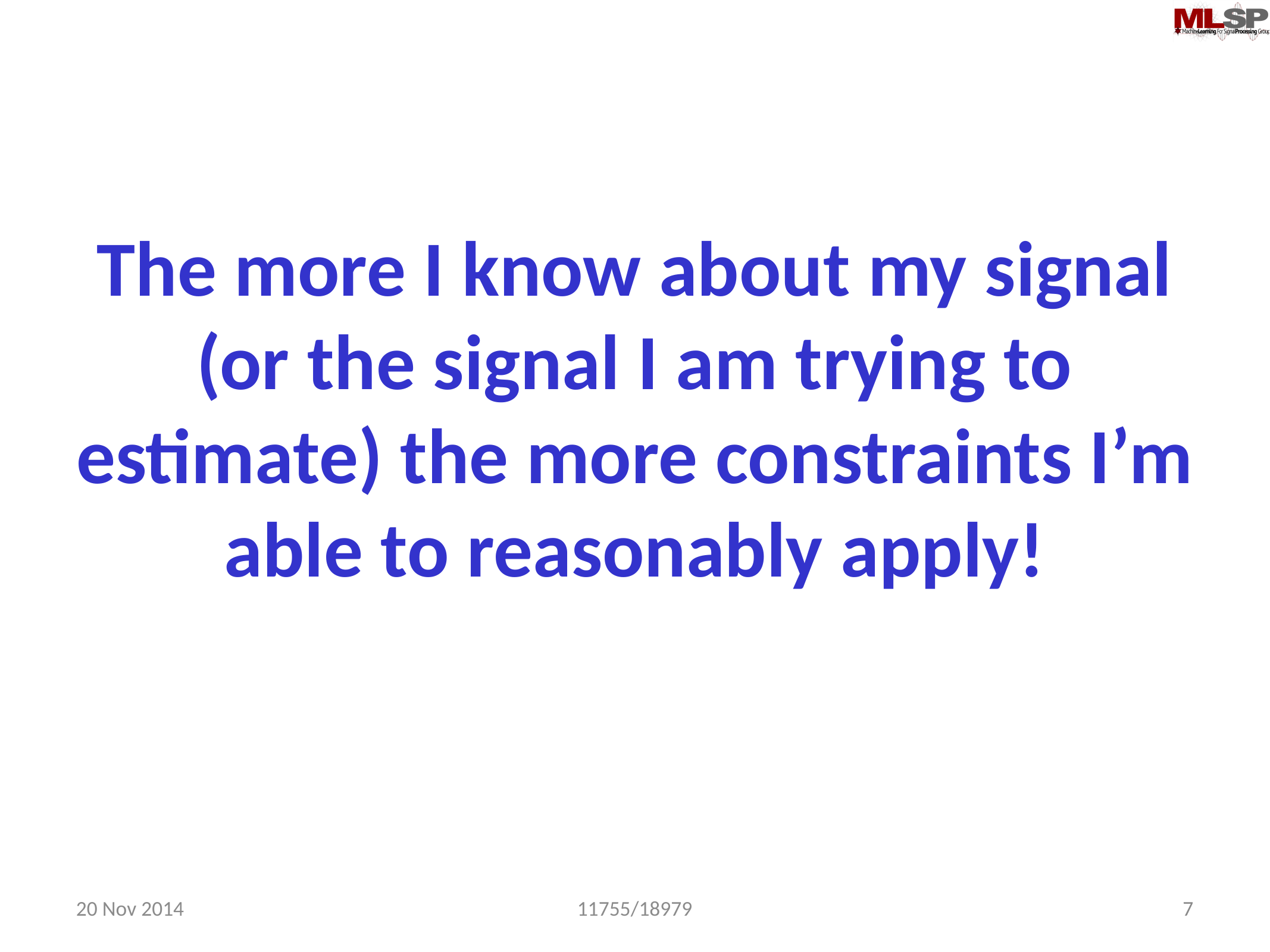

# The more I know about my signal (or the signal I am trying to estimate) the more constraints I’m able to reasonably apply!
20 Nov 2014
11755/18979
7